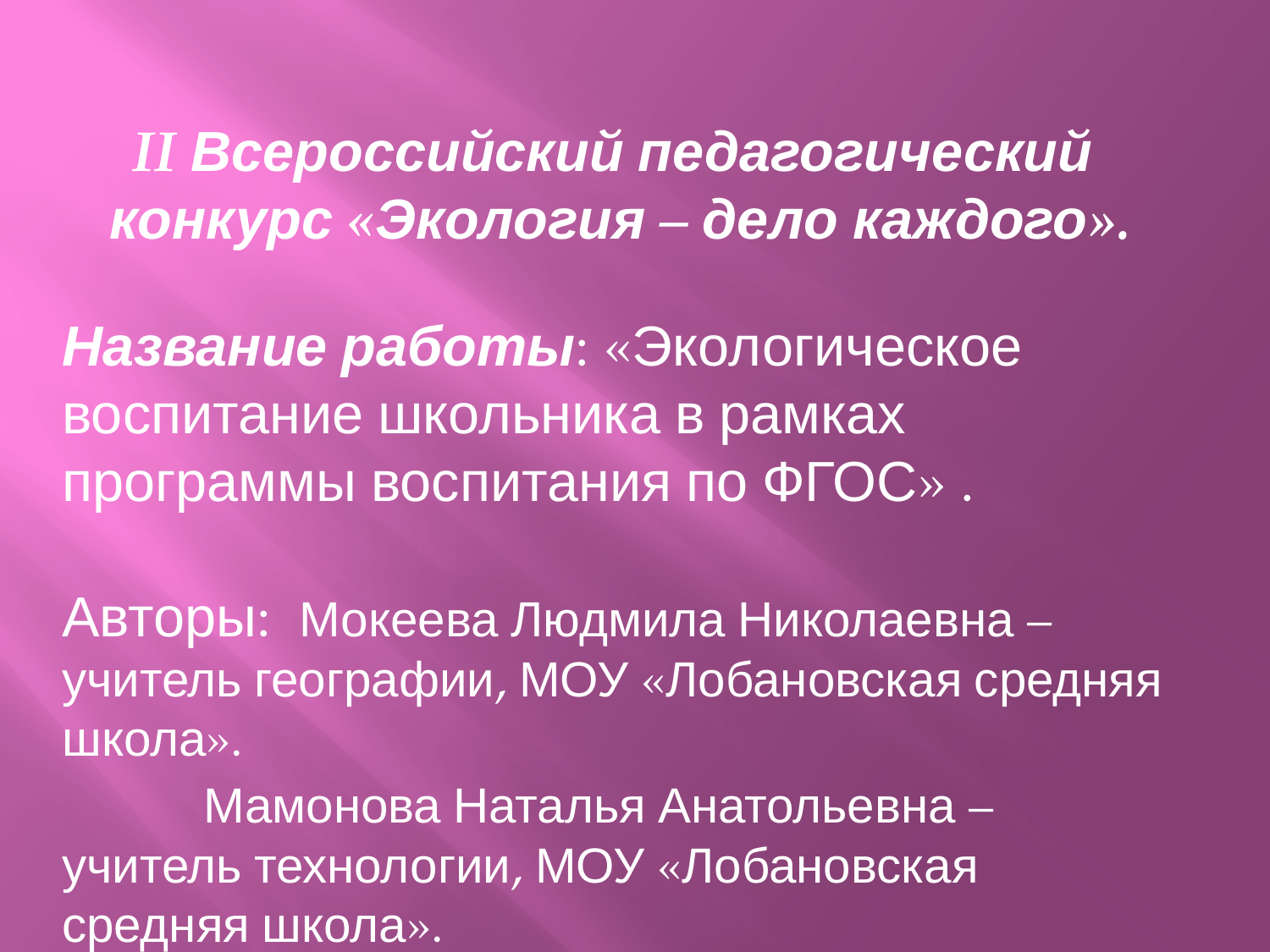

II Всероссийский педагогический  конкурс «Экология – дело каждого».

Название работы: «Экологическое воспитание школьника в рамках программы воспитания по ФГОС» .
                                                                       Авторы:  Мокеева Людмила Николаевна – учитель географии, МОУ «Лобановская средняя школа».
	 Мамонова Наталья Анатольевна – учитель технологии, МОУ «Лобановская средняя школа».